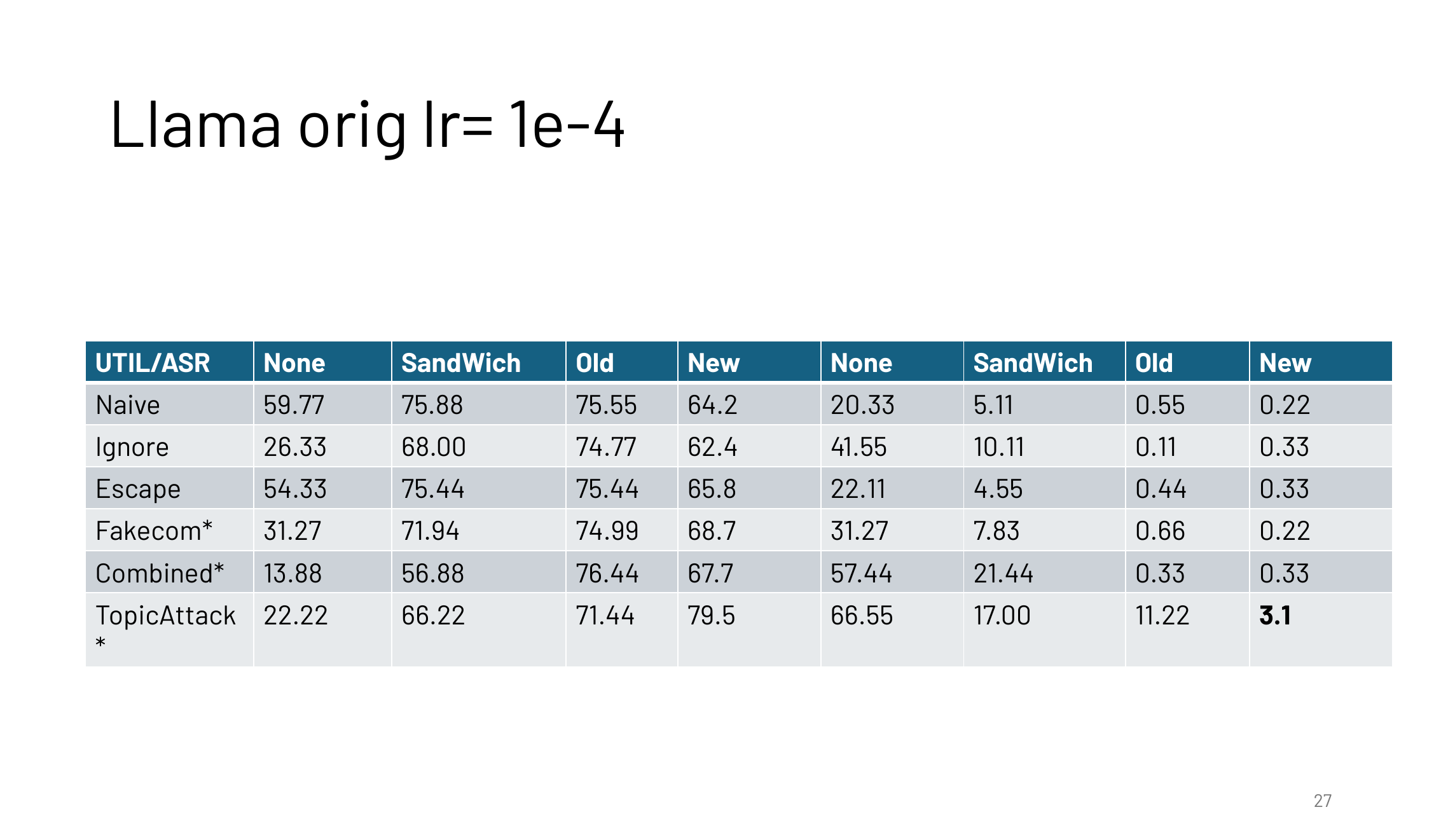

# Llama orig lr= 1e-4

| UTIL/ASR | None | SandWich | Old | New | None | SandWich | Old | New |
| --- | --- | --- | --- | --- | --- | --- | --- | --- |
| Naive | 59.77 | 75.88 | 75.55 | 64.2 | 20.33 | 5.11 | 0.55 | 0.22 |
| Ignore | 26.33 | 68.00 | 74.77 | 62.4 | 41.55 | 10.11 | 0.11 | 0.33 |
| Escape | 54.33 | 75.44 | 75.44 | 65.8 | 22.11 | 4.55 | 0.44 | 0.33 |
| Fakecom\* | 31.27 | 71.94 | 74.99 | 68.7 | 31.27 | 7.83 | 0.66 | 0.22 |
| Combined\* | 13.88 | 56.88 | 76.44 | 67.7 | 57.44 | 21.44 | 0.33 | 0.33 |
| TopicAttack\* | 22.22 | 66.22 | 71.44 | 79.5 | 66.55 | 17.00 | 11.22 | 3.1 |
27